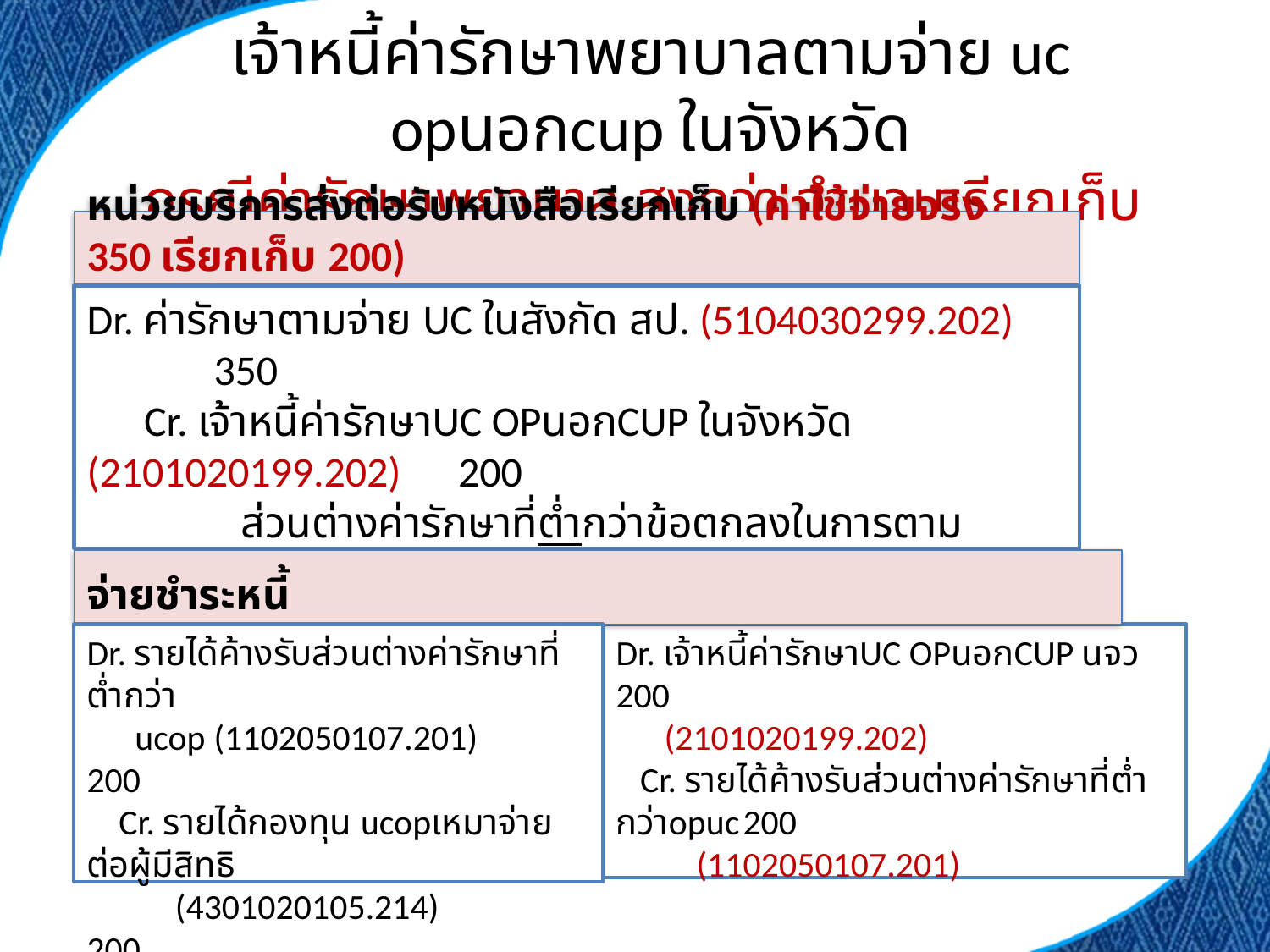

# เจ้าหนี้ค่ารักษาพยาบาลตามจ่าย uc opนอกcup ในจังหวัด กรณีค่ารักษาพยาบาล สูงกว่า จำนวนเรียกเก็บ
หน่วยบริการส่งต่อรับหนังสือเรียกเก็บ (ค่าใช้จ่ายจริง  350 เรียกเก็บ 200)
Dr. ค่ารักษาตามจ่าย UC ในสังกัด สป. (5104030299.202)	350
      Cr. เจ้าหนี้ค่ารักษาUC OPนอกCUP ในจังหวัด (2101020199.202)      200
              ส่วนต่างค่ารักษาที่ต่ำกว่าข้อตกลงในการตามจ่ายuc op                150
              (4301020105.240)
จ่ายชำระหนี้
Dr. รายได้ค้างรับส่วนต่างค่ารักษาที่ต่ำกว่า
      ucop	(1102050107.201)        200
    Cr. รายได้กองทุน ucopเหมาจ่ายต่อผู้มีสิทธิ
           (4301020105.214)   	         200

Dr. เจ้าหนี้ค่ารักษาUC OPนอกCUP นจว   200
      (2101020199.202)
   Cr. รายได้ค้างรับส่วนต่างค่ารักษาที่ต่ำกว่าopuc	200
          (1102050107.201)